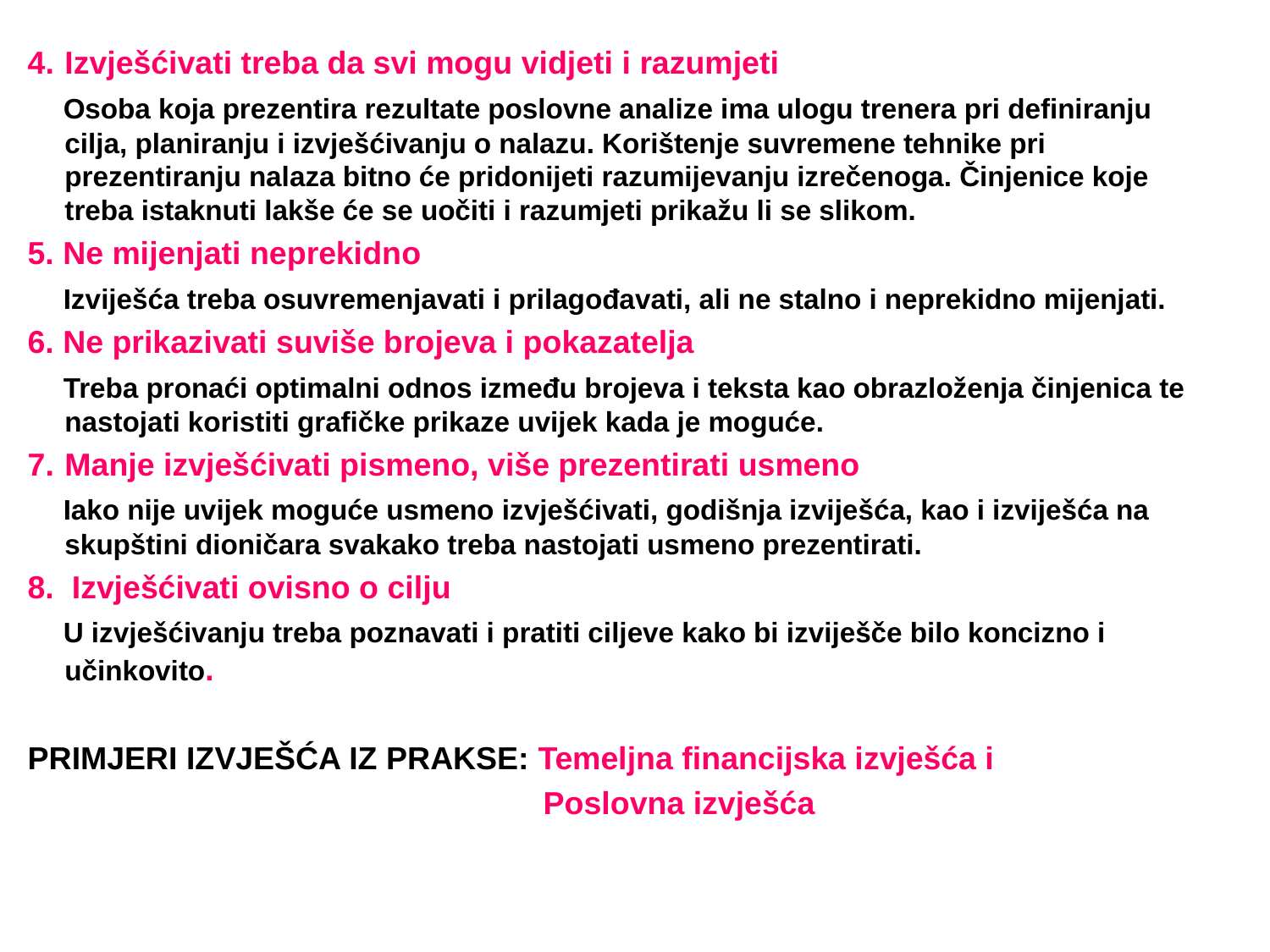

Izvješćivati treba da svi mogu vidjeti i razumjeti
    Osoba koja prezentira rezultate poslovne analize ima ulogu trenera pri definiranju cilja, planiranju i izvješćivanju o nalazu. Korištenje suvremene tehnike pri prezentiranju nalaza bitno će pridonijeti razumijevanju izrečenoga. Činjenice koje treba istaknuti lakše će se uočiti i razumjeti prikažu li se slikom.
5. Ne mijenjati neprekidno
    Izviješća treba osuvremenjavati i prilagođavati, ali ne stalno i neprekidno mijenjati.
6. Ne prikazivati suviše brojeva i pokazatelja
    Treba pronaći optimalni odnos između brojeva i teksta kao obrazloženja činjenica te nastojati koristiti grafičke prikaze uvijek kada je moguće.
Manje izvješćivati pismeno, više prezentirati usmeno
    Iako nije uvijek moguće usmeno izvješćivati, godišnja izviješća, kao i izviješća na skupštini dioničara svakako treba nastojati usmeno prezentirati.
8.  Izvješćivati ovisno o cilju
    U izvješćivanju treba poznavati i pratiti ciljeve kako bi izviješče bilo koncizno i učinkovito.

PRIMJERI IZVJEŠĆA IZ PRAKSE: Temeljna financijska izvješća i
                                                          Poslovna izvješća